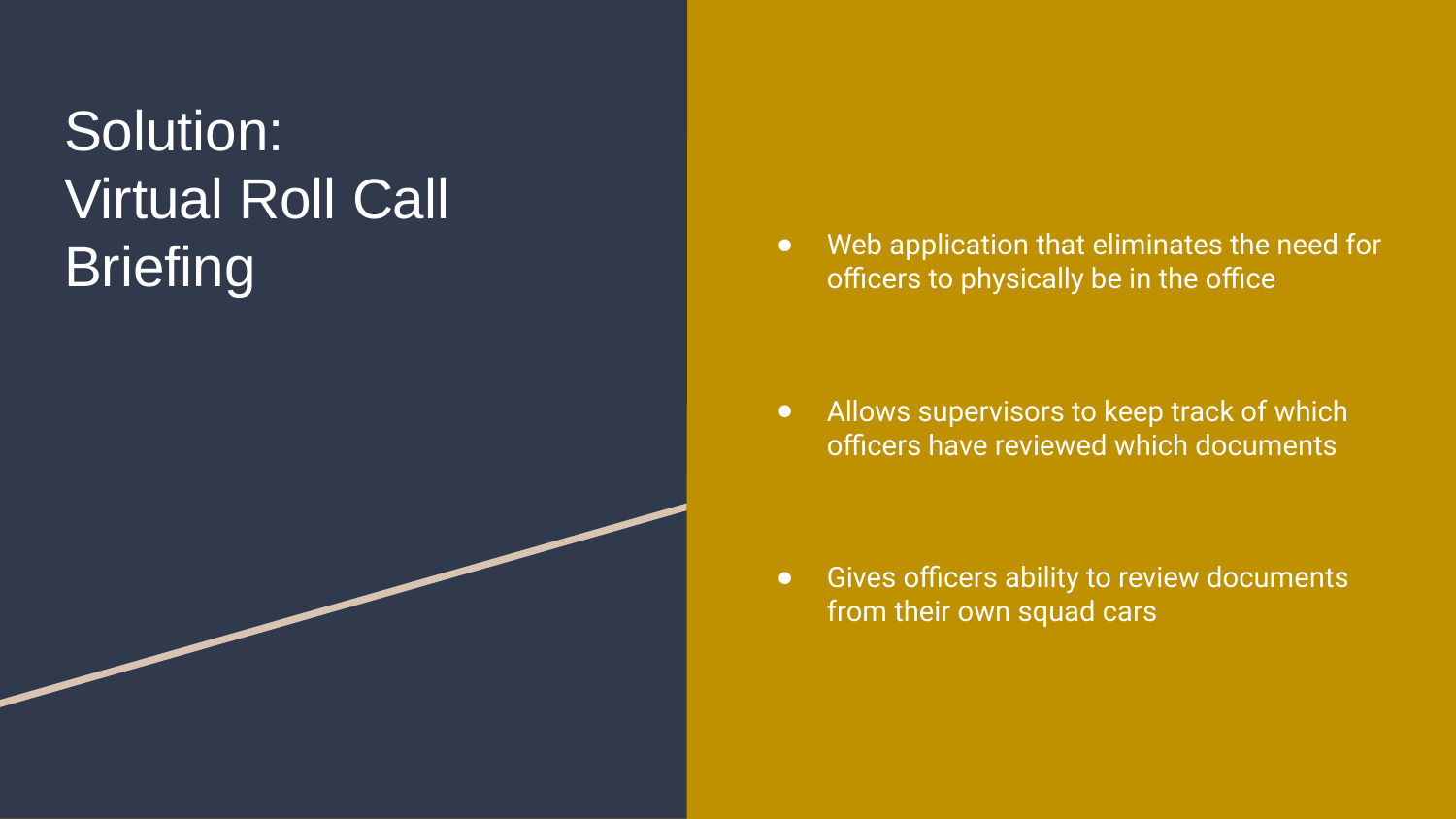

# Solution:
Virtual Roll Call Briefing

Web application that eliminates the need for officers to physically be in the office

Allows supervisors to keep track of which officers have reviewed which documents

Gives officers ability to review documents from their own squad cars